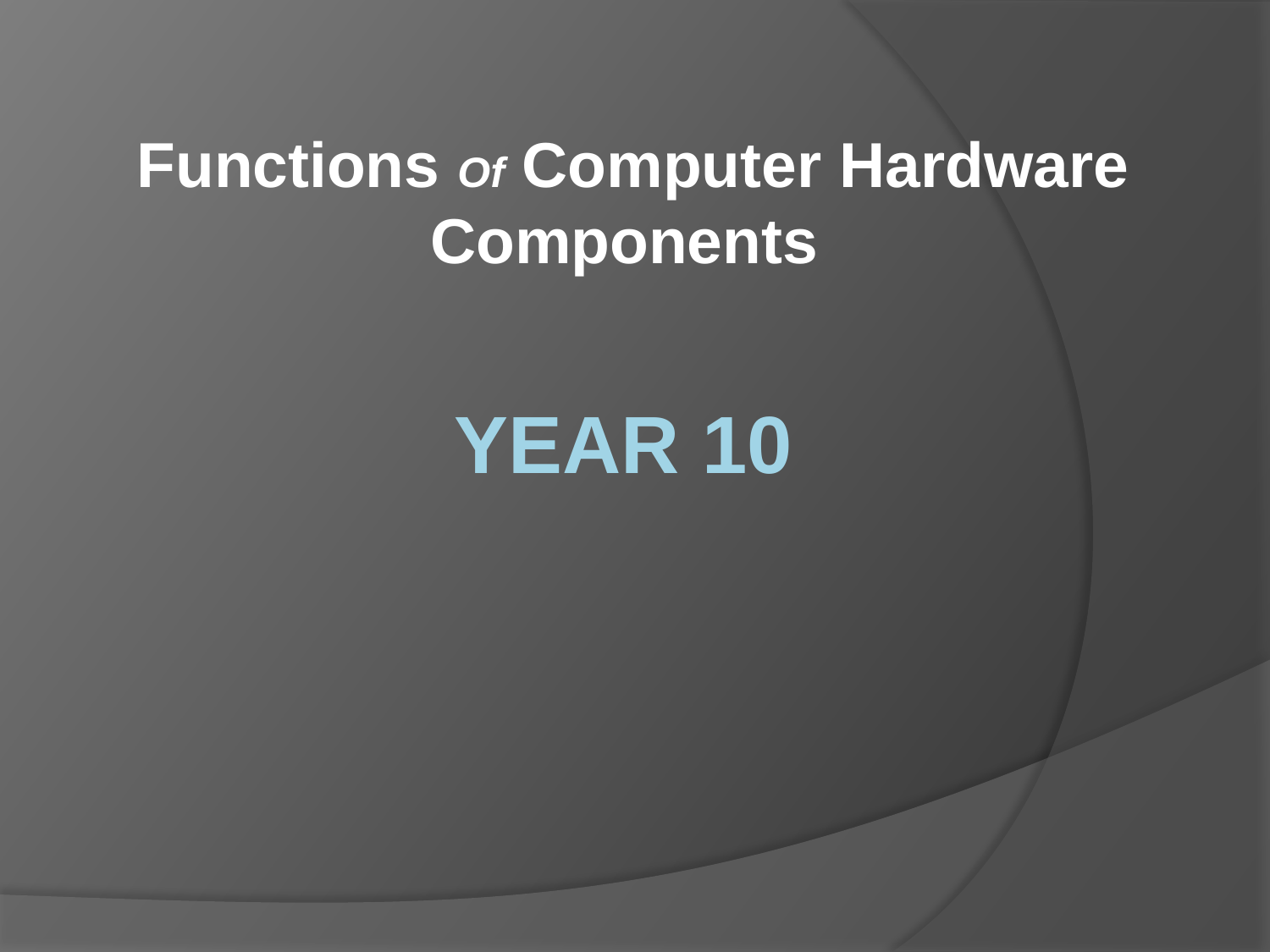

Functions Of Computer Hardware Components
# Year 10